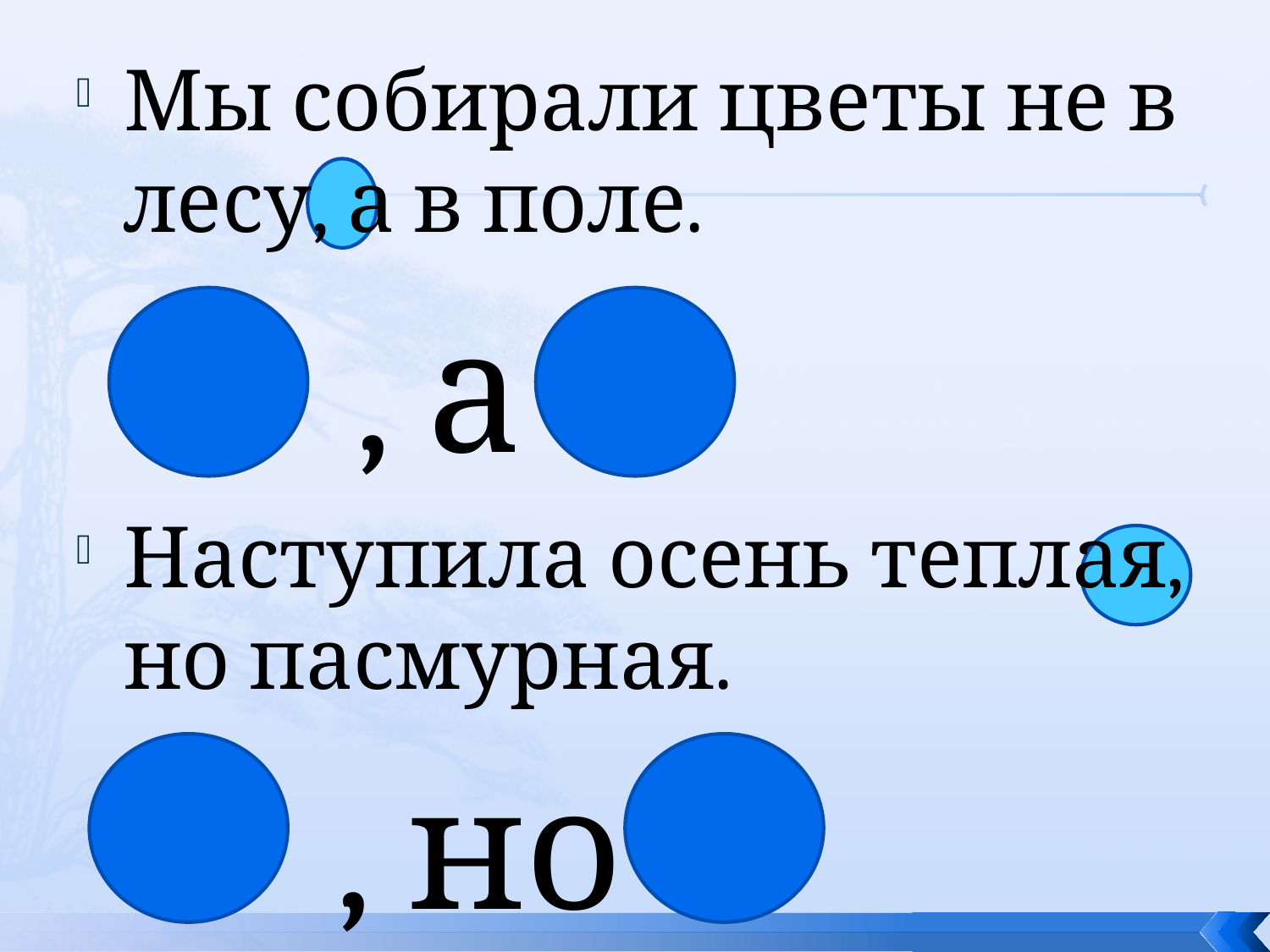

Мы собирали цветы не в лесу, а в поле.
              , а
Наступила осень теплая, но пасмурная.
       , но